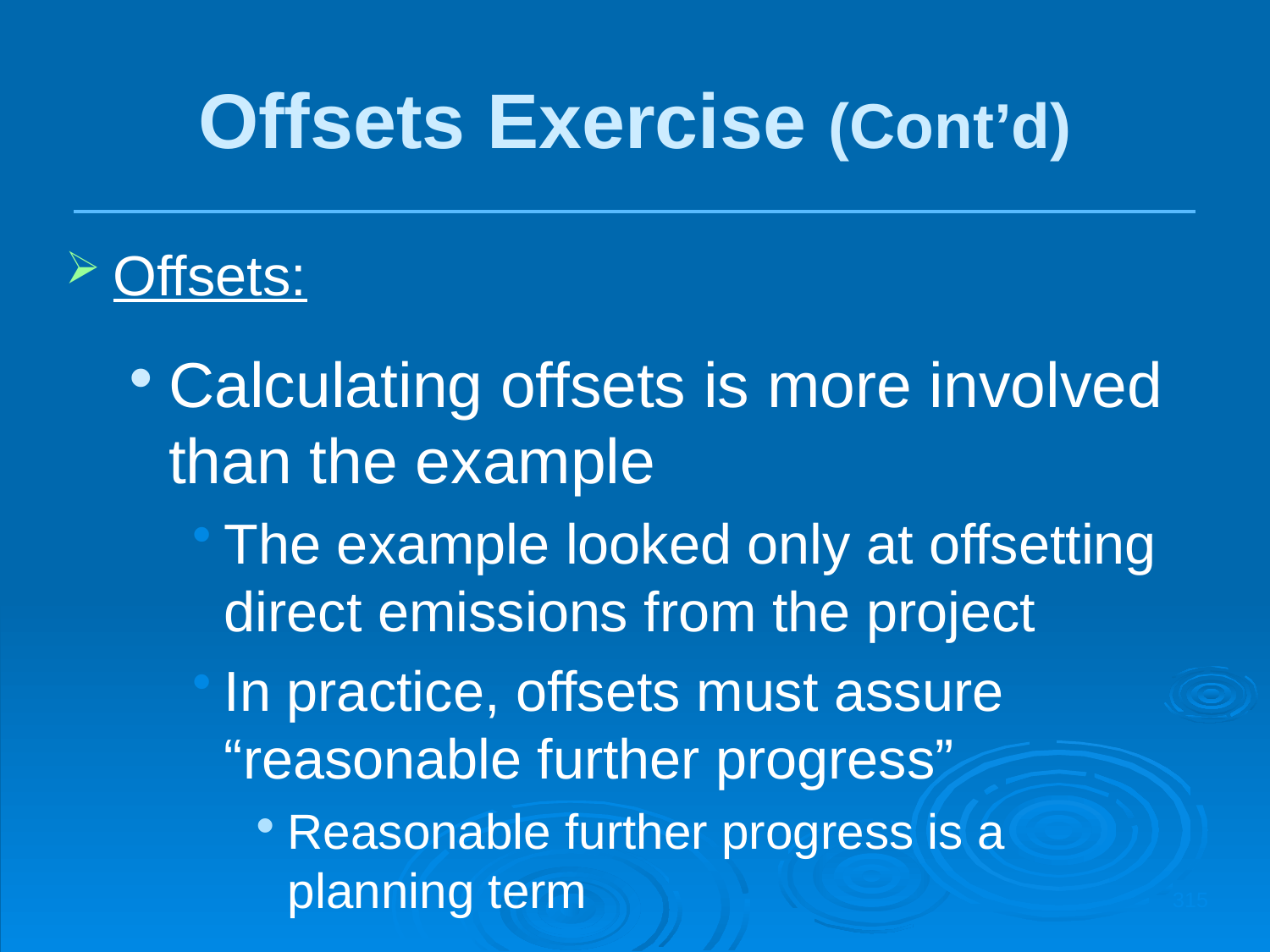

Offsets Exercise (Cont’d)
Offsets:

Calculating offsets is more involved than the example
The example looked only at offsetting direct emissions from the project
In practice, offsets must assure “reasonable further progress”
Reasonable further progress is a planning term

315